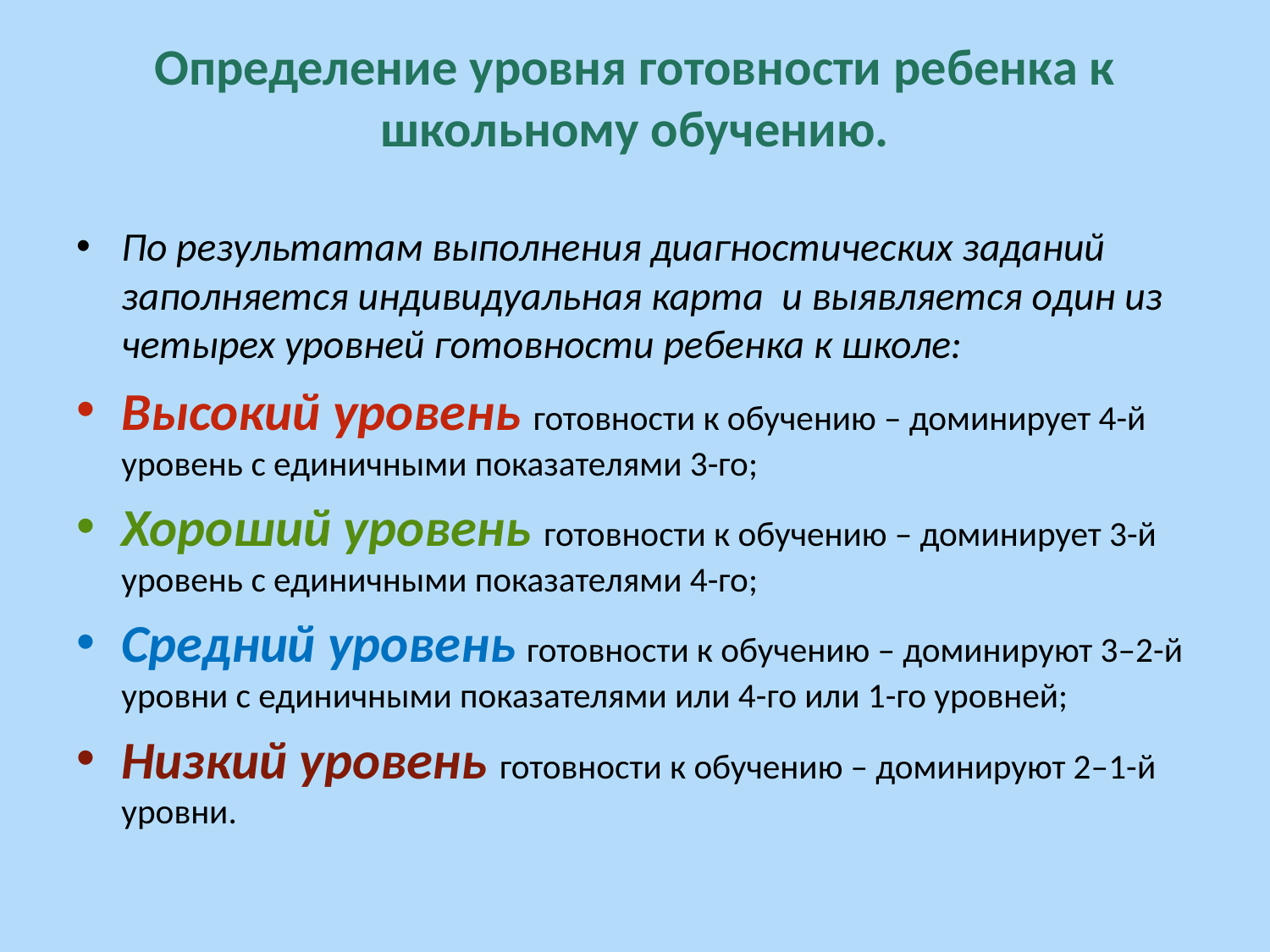

# Определение уровня готовности ребенка к школьному обучению.

По результатам выполнения диагностических заданий заполняется индивидуальная карта  и выявляется один из четырех уровней готовности ребенка к школе:
Высокий уровень готовности к обучению – доминирует 4-й уровень с единичными показателями 3-го;
Хороший уровень готовности к обучению – доминирует 3-й уровень с единичными показателями 4-го;
Средний уровень готовности к обучению – доминируют 3–2-й уровни с единичными показателями или 4-го или 1-го уровней;
Низкий уровень готовности к обучению – доминируют 2–1-й уровни.